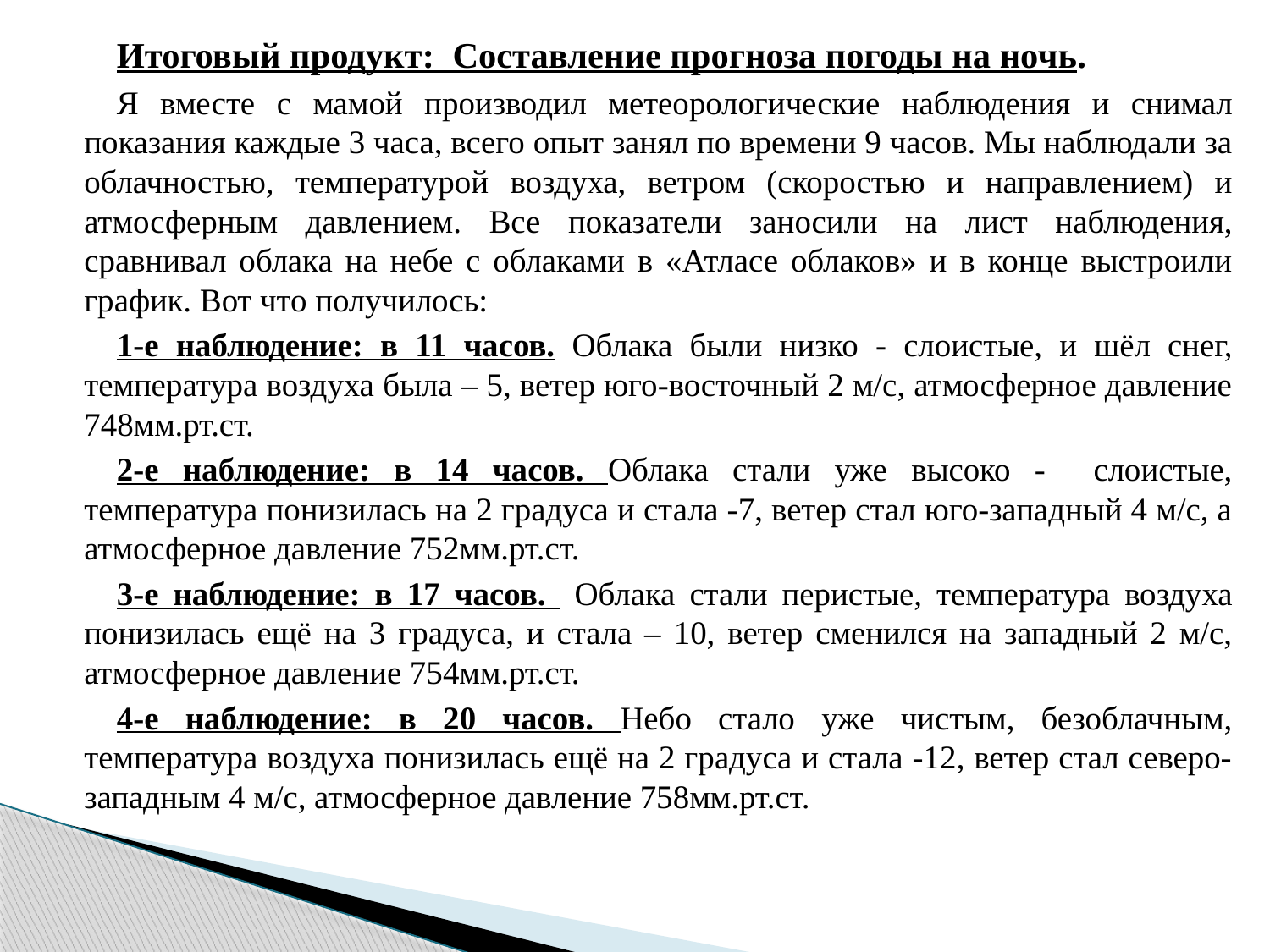

Итоговый продукт:  Составление прогноза погоды на ночь.
Я вместе с мамой производил метеорологические наблюдения и снимал показания каждые 3 часа, всего опыт занял по времени 9 часов. Мы наблюдали за облачностью, температурой воздуха, ветром (скоростью и направлением) и атмосферным давлением. Все показатели заносили на лист наблюдения, сравнивал облака на небе с облаками в «Атласе облаков» и в конце выстроили график. Вот что получилось:
1-е наблюдение: в 11 часов. Облака были низко - слоистые, и шёл снег, температура воздуха была – 5, ветер юго-восточный 2 м/с, атмосферное давление 748мм.рт.ст.
2-е наблюдение: в 14 часов. Облака стали уже высоко -  слоистые, температура понизилась на 2 градуса и стала -7, ветер стал юго-западный 4 м/с, а атмосферное давление 752мм.рт.ст.
3-е наблюдение: в 17 часов.  Облака стали перистые, температура воздуха понизилась ещё на 3 градуса, и стала – 10, ветер сменился на западный 2 м/с, атмосферное давление 754мм.рт.ст.
4-е наблюдение: в 20 часов. Небо стало уже чистым, безоблачным, температура воздуха понизилась ещё на 2 градуса и стала -12, ветер стал северо-западным 4 м/с, атмосферное давление 758мм.рт.ст.